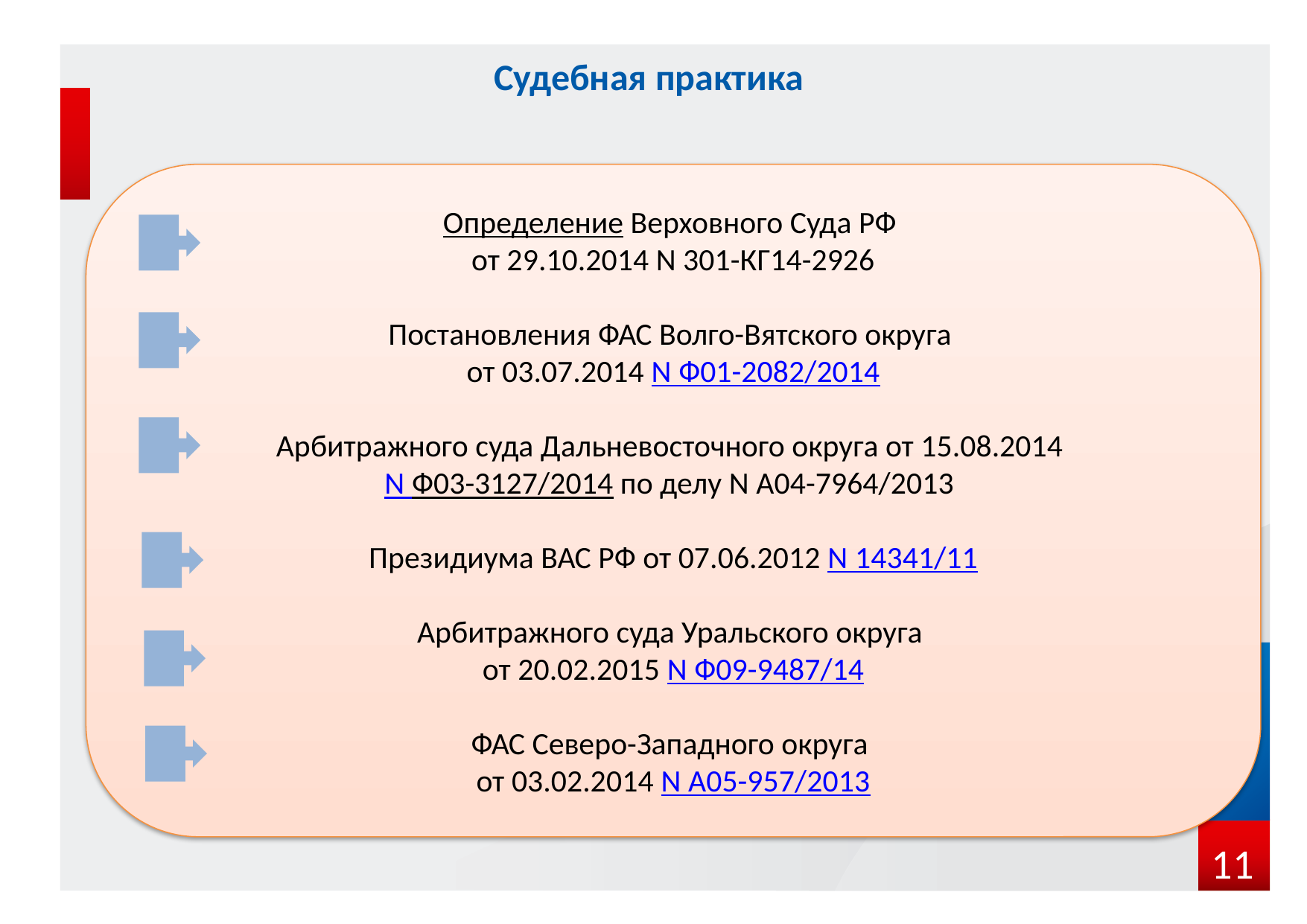

Судебная практика

Определение Верховного Суда РФ
от 29.10.2014 N 301-КГ14-2926

Постановления ФАС Волго-Вятского округа
от 03.07.2014 N Ф01-2082/2014

Арбитражного суда Дальневосточного округа от 15.08.2014
N Ф03-3127/2014 по делу N А04-7964/2013

Президиума ВАС РФ от 07.06.2012 N 14341/11

Арбитражного суда Уральского округа
от 20.02.2015 N Ф09-9487/14

ФАС Северо-Западного округа
от 03.02.2014 N А05-957/2013

11